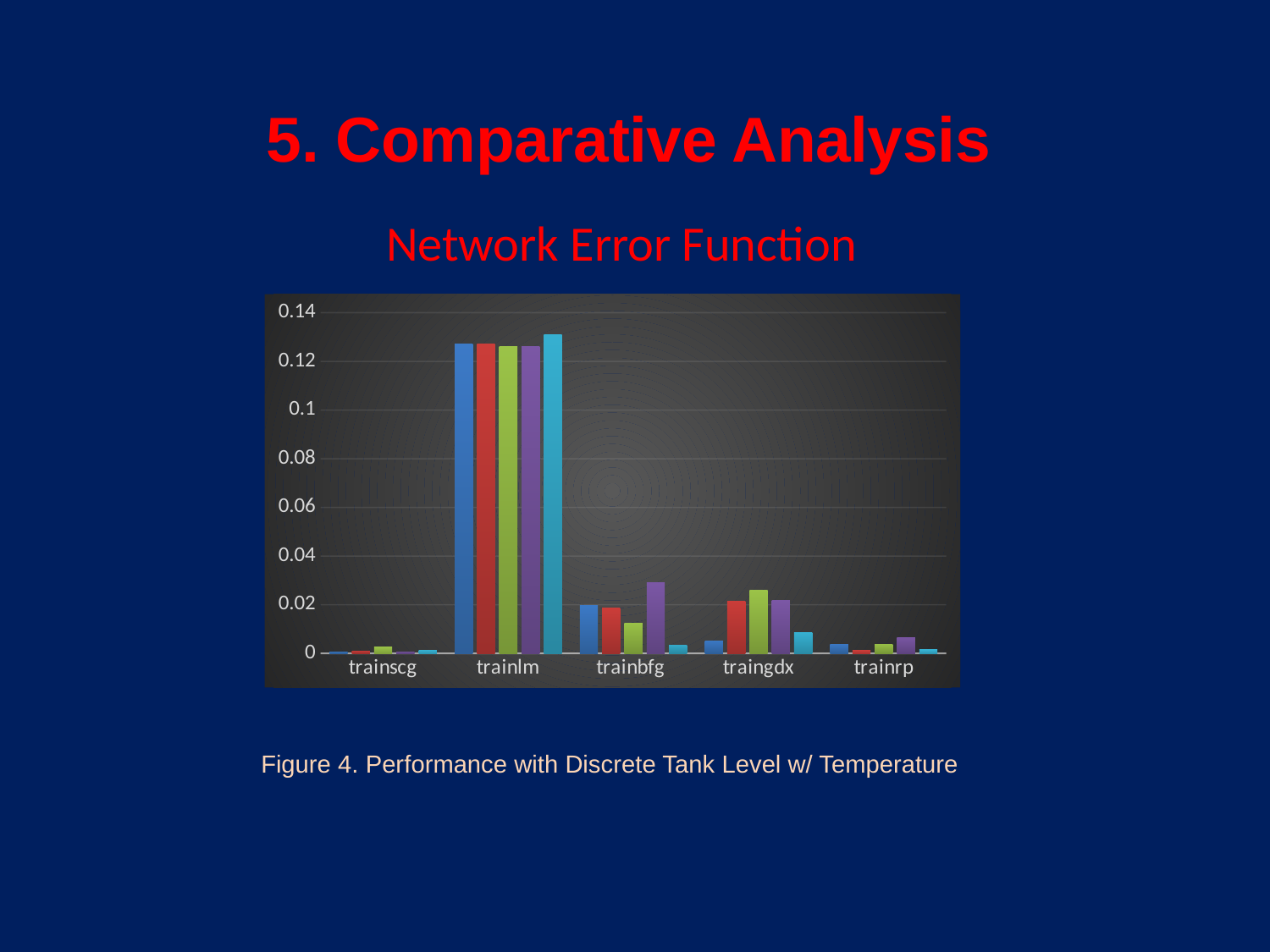

5. Comparative Analysis
Network Error Function

### Chart

| Category |  |  |  |  |  |
|---|---|---|---|---|---|
| trainscg | 0.000478 | 0.000808 | 0.00252 | 0.000567 | 0.00129 |
| trainlm | 0.127 | 0.127 | 0.126 | 0.126 | 0.131 |
| trainbfg  | 0.0197 | 0.0187 | 0.0124 | 0.029 | 0.00341 |
| traingdx | 0.0051 | 0.0215 | 0.0258 | 0.0217 | 0.00862 |
| trainrp | 0.00384 | 0.00137 | 0.00365 | 0.00653 | 0.00159 |
        Figure 4. Performance with Discrete Tank Level w/ Temperature